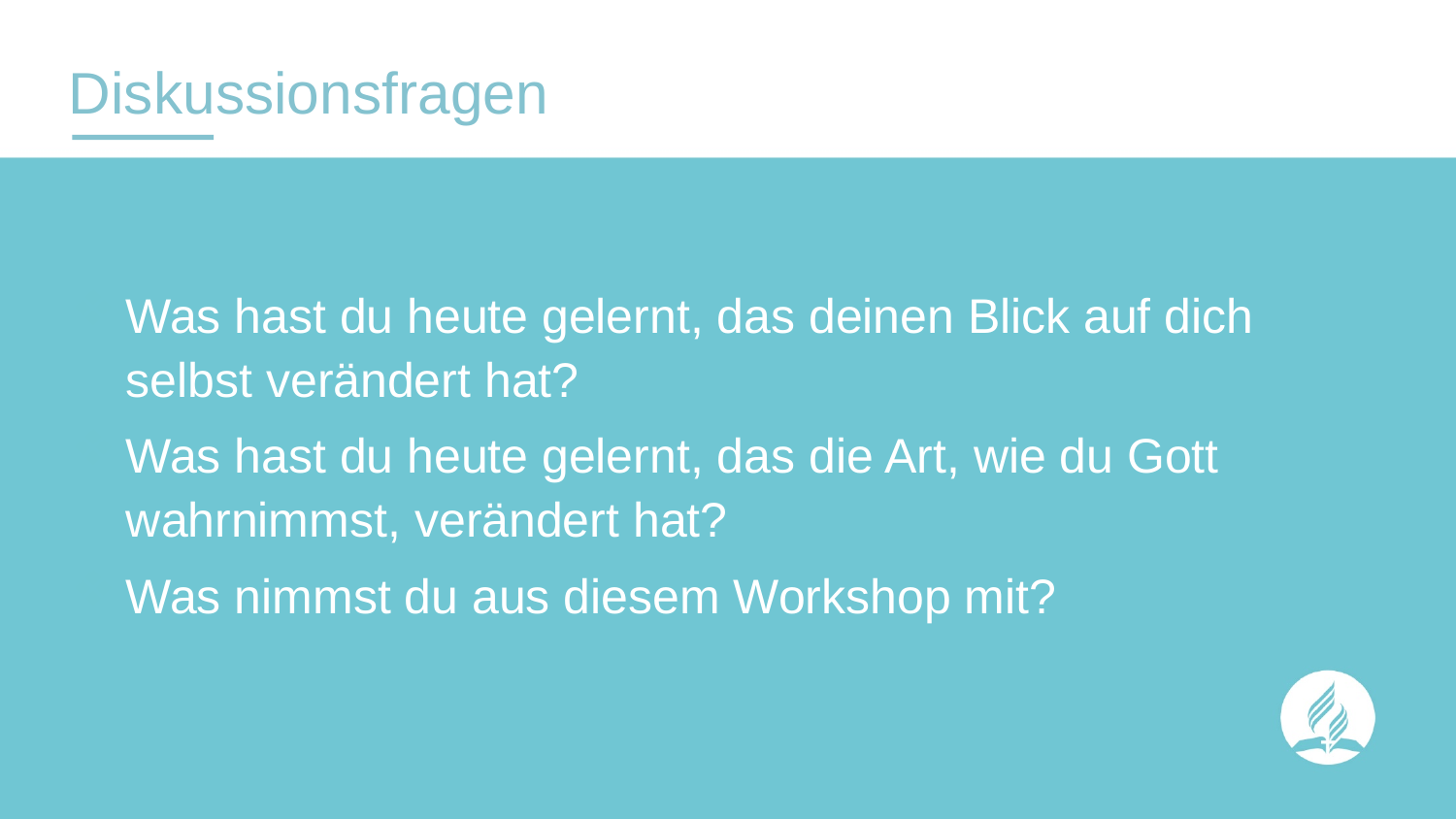

# Diskussionsfragen
Was hast du heute gelernt, das deinen Blick auf dich selbst verändert hat?
Was hast du heute gelernt, das die Art, wie du Gott wahrnimmst, verändert hat?
Was nimmst du aus diesem Workshop mit?